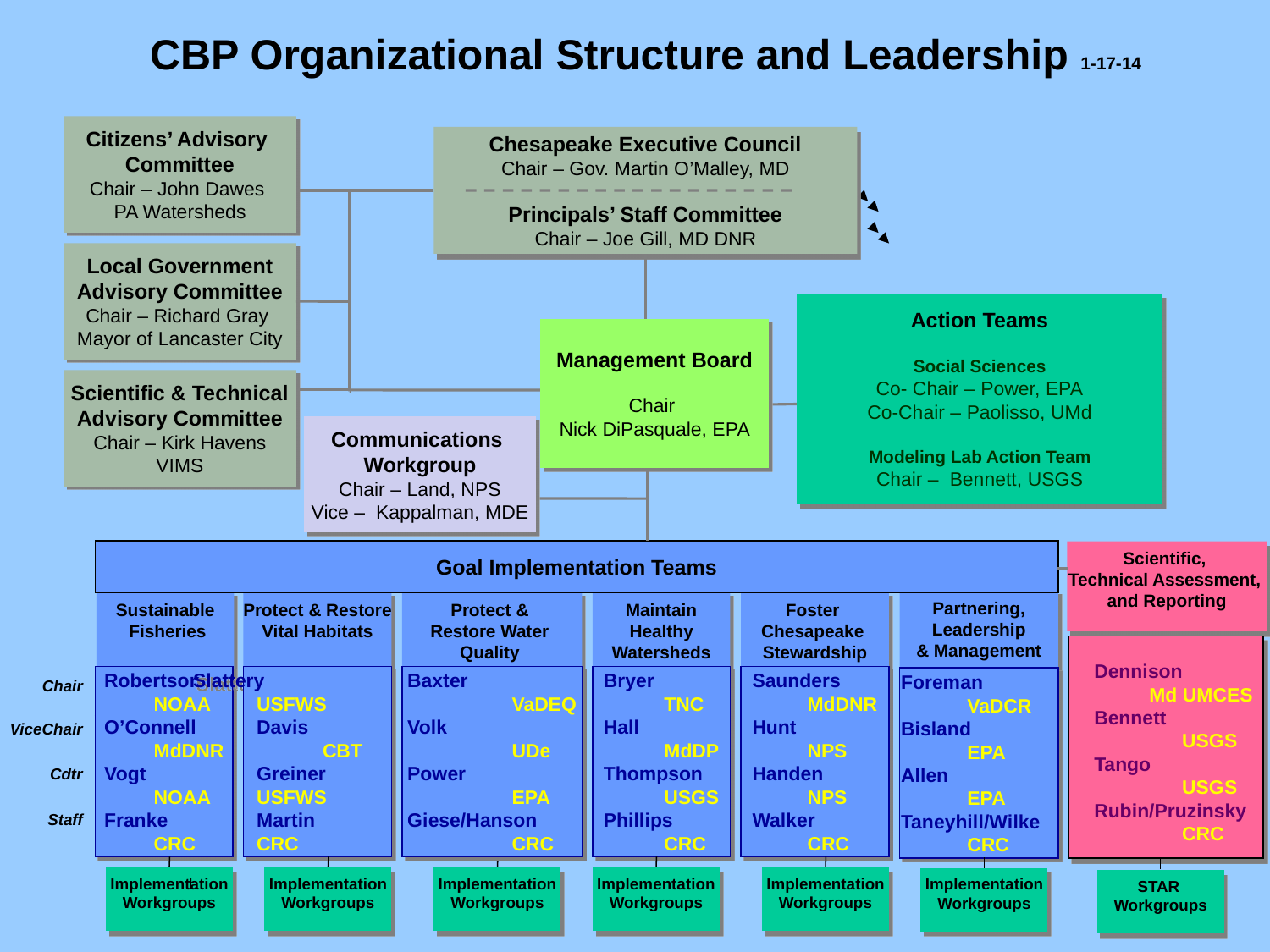

CBP Organizational Structure and Leadership 1-17-14
Citizens’ Advisory
Committee
Chair – John Dawes
PA Watersheds
Chesapeake Executive Council
Chair – Gov. Martin O’Malley, MD

Principals’ Staff Committee
Chair – Joe Gill, MD DNR

Local Government
Advisory Committee
Chair – Richard Gray
Mayor of Lancaster City

Action Teams

Social Sciences
Co- Chair – Power, EPA
Co-Chair – Paolisso, UMd

Modeling Lab Action Team
Chair –  Bennett, USGS
Management Board

Chair
Nick DiPasquale, EPA
Scientific & Technical
Advisory Committee
Chair – Kirk Havens
VIMS

Communications
Workgroup
Chair – Land, NPS
Vice –  Kappalman, MDE

Goal Implementation Teams
Scientific,
Technical Assessment,
and Reporting
Partnering,
Leadership
& Management
Sustainable
 Fisheries
Protect & Restore
 Vital Habitats
Protect &
Restore Water
Quality
Maintain
Healthy
Watersheds
Foster
Chesapeake
Stewardship

Dennison
          Md UMCES
Bennett
                USGS
Tango
                USGS
Rubin/Pruzinsky
                CRC
Chair

ViceChair

Cdtr

Staff
Robertson
         NOAA
O’Connell
         MdDNR
Vogt
         NOAA
Franke
         CRC
Slattery
USFWS
Davis
            CBT
Greiner
USFWS
Martin
CRC
Baxter
                   VaDEQ
Volk
                   UDe
Power
                   EPA
Giese/Hanson
                   CRC
Bryer
           TNC
Hall
           MdDP
Thompson
           USGS
Phillips
           CRC
Saunders
          MdDNR
Hunt
          NPS
Handen
          NPS
Walker
          CRC
Foreman
            VaDCR
Bisland
            EPA
Allen
            EPA
Taneyhill/Wilke
            CRC

Implementation
Workgroups

Implementation
Workgroups

Implementation
Workgroups

Implementation
Workgroups

Implementation
Workgroups

Implementation
Workgroups

STAR
Workgroups